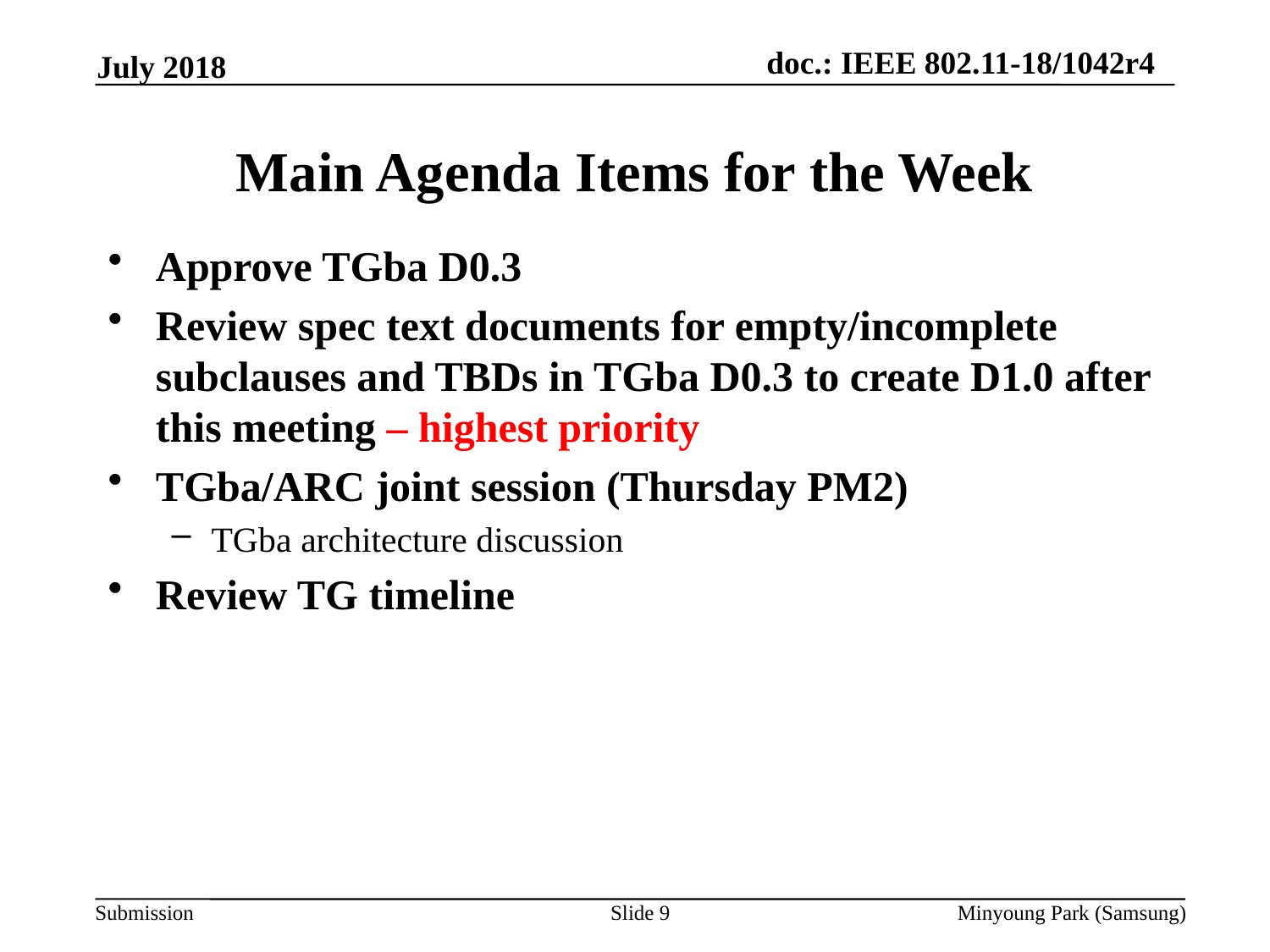

July 2018
# Main Agenda Items for the Week
Approve TGba D0.3
Review spec text documents for empty/incomplete subclauses and TBDs in TGba D0.3 to create D1.0 after this meeting – highest priority
TGba/ARC joint session (Thursday PM2)
TGba architecture discussion
Review TG timeline

Slide 9
Minyoung Park (Samsung)